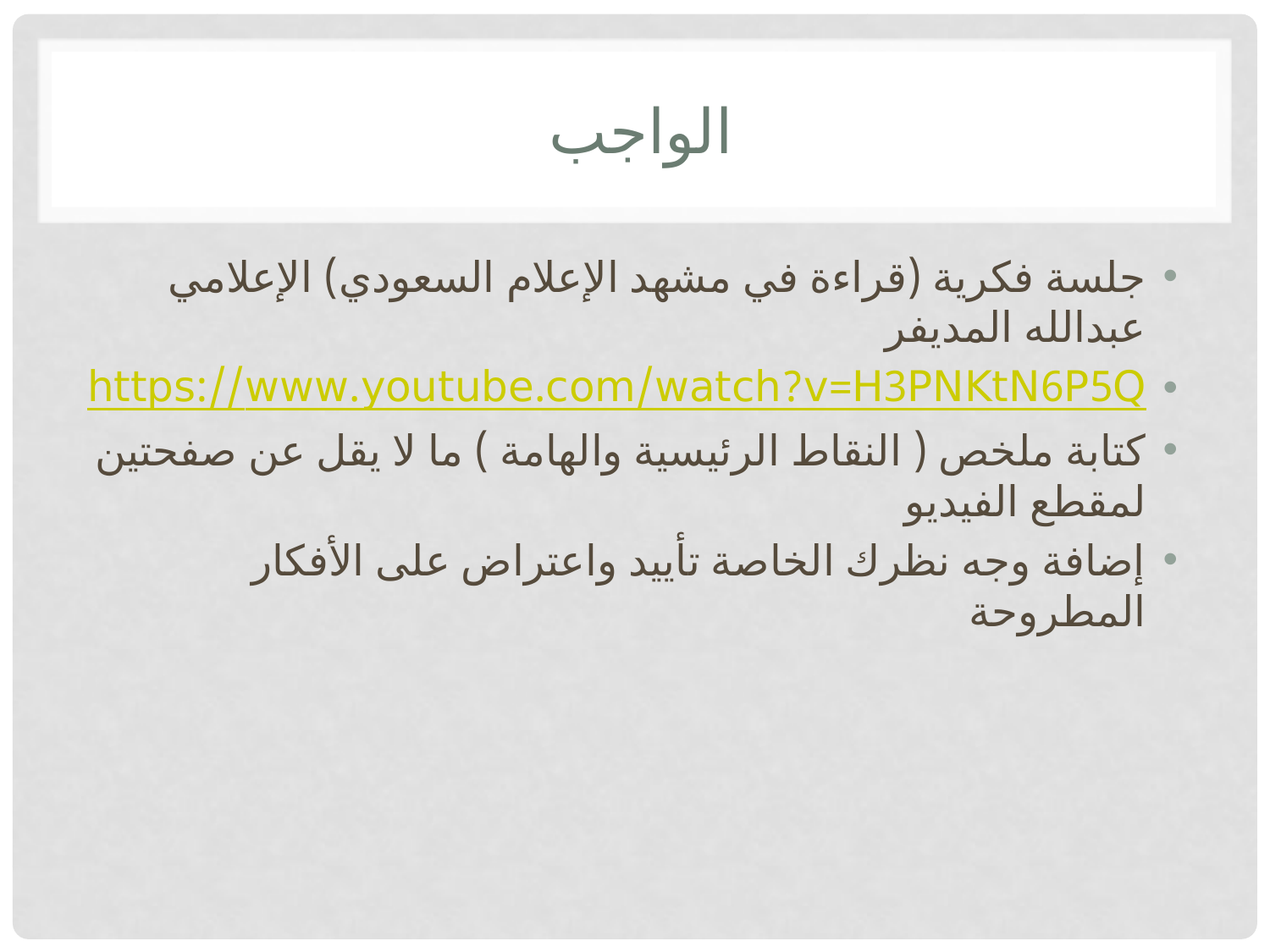

# الواجب
جلسة فكرية (قراءة في مشهد الإعلام السعودي) الإعلامي عبدالله المديفر
https://www.youtube.com/watch?v=H3PNKtN6P5Q
كتابة ملخص ( النقاط الرئيسية والهامة ) ما لا يقل عن صفحتين لمقطع الفيديو
إضافة وجه نظرك الخاصة تأييد واعتراض على الأفكار المطروحة